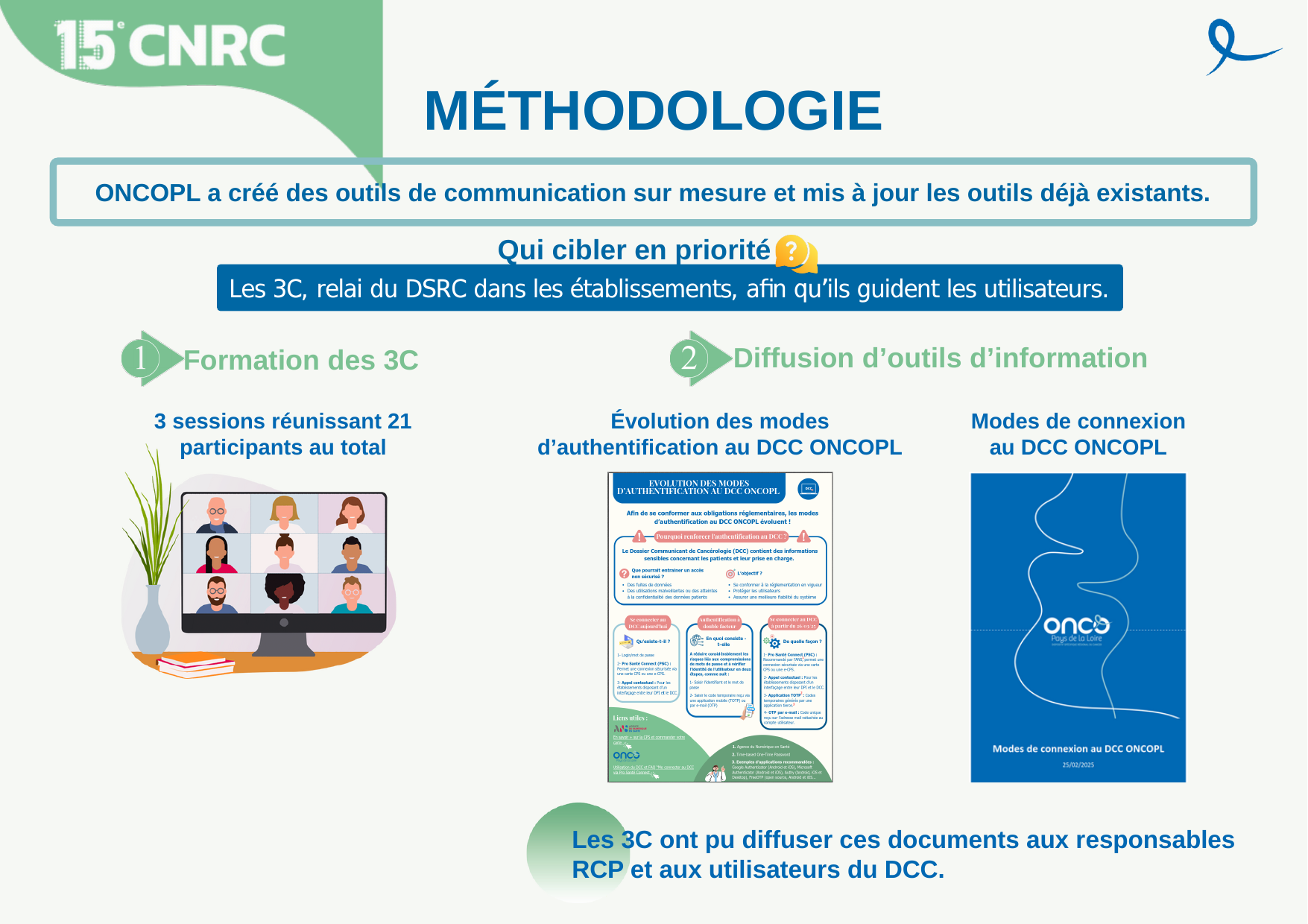

MÉTHODOLOGIE

ONCOPL a créé des outils de communication sur mesure et mis à jour les outils déjà existants.
Qui cibler en priorité

Les 3C, relai du DSRC dans les établissements, afin qu’ils guident les utilisateurs.

Formation des 3C
3 sessions réunissant 21 participants au total

Diffusion d’outils d’information
Évolution des modes d’authentification au DCC ONCOPL

Modes de connexion au DCC ONCOPL

Les 3C ont pu diffuser ces documents aux responsables RCP et aux utilisateurs du DCC.